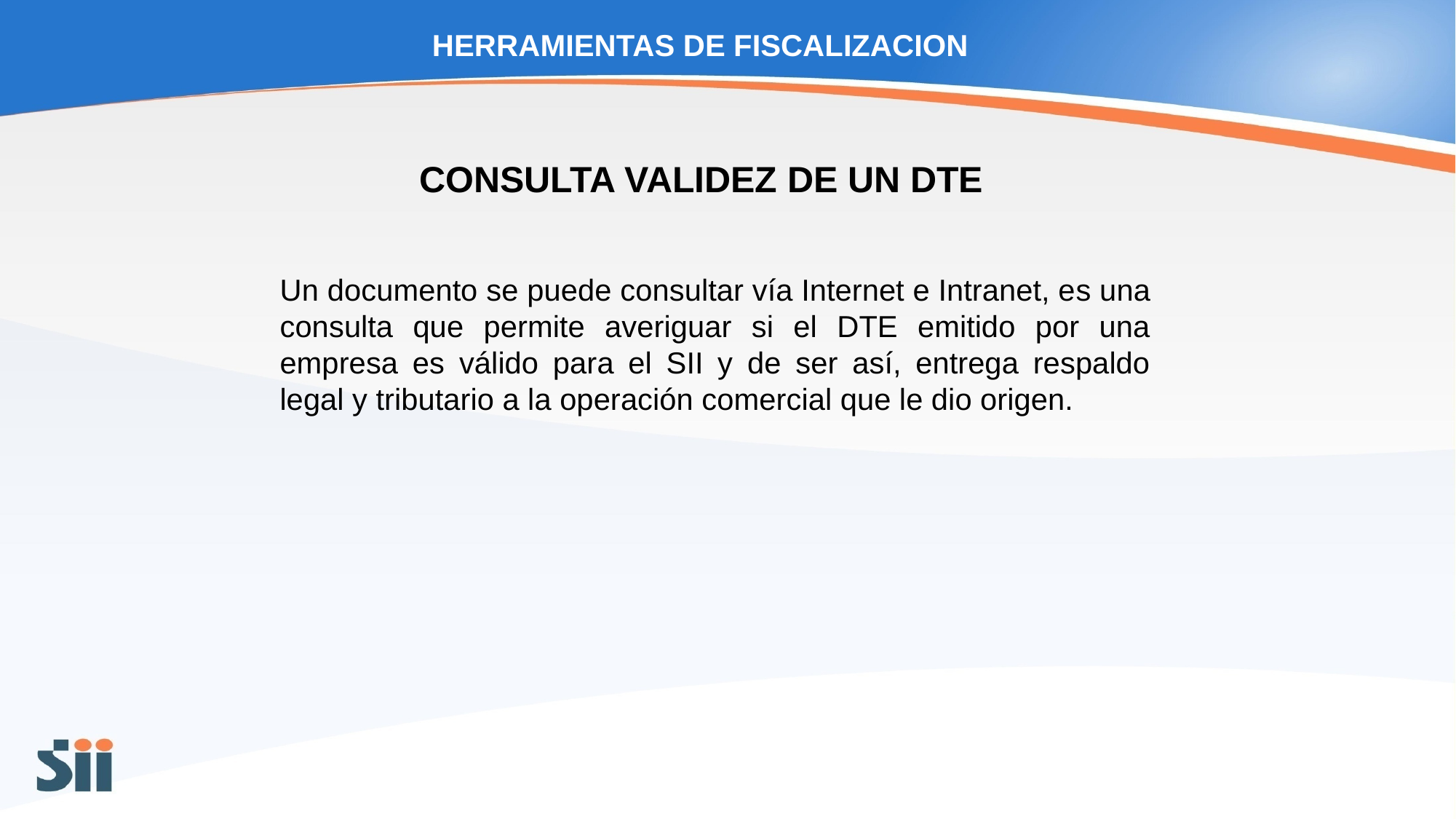

HERRAMIENTAS DE FISCALIZACION
CONSULTA VALIDEZ DE UN DTE

Un documento se puede consultar vía Internet e Intranet, es una consulta que permite averiguar si el DTE emitido por una empresa es válido para el SII y de ser así, entrega respaldo legal y tributario a la operación comercial que le dio origen.